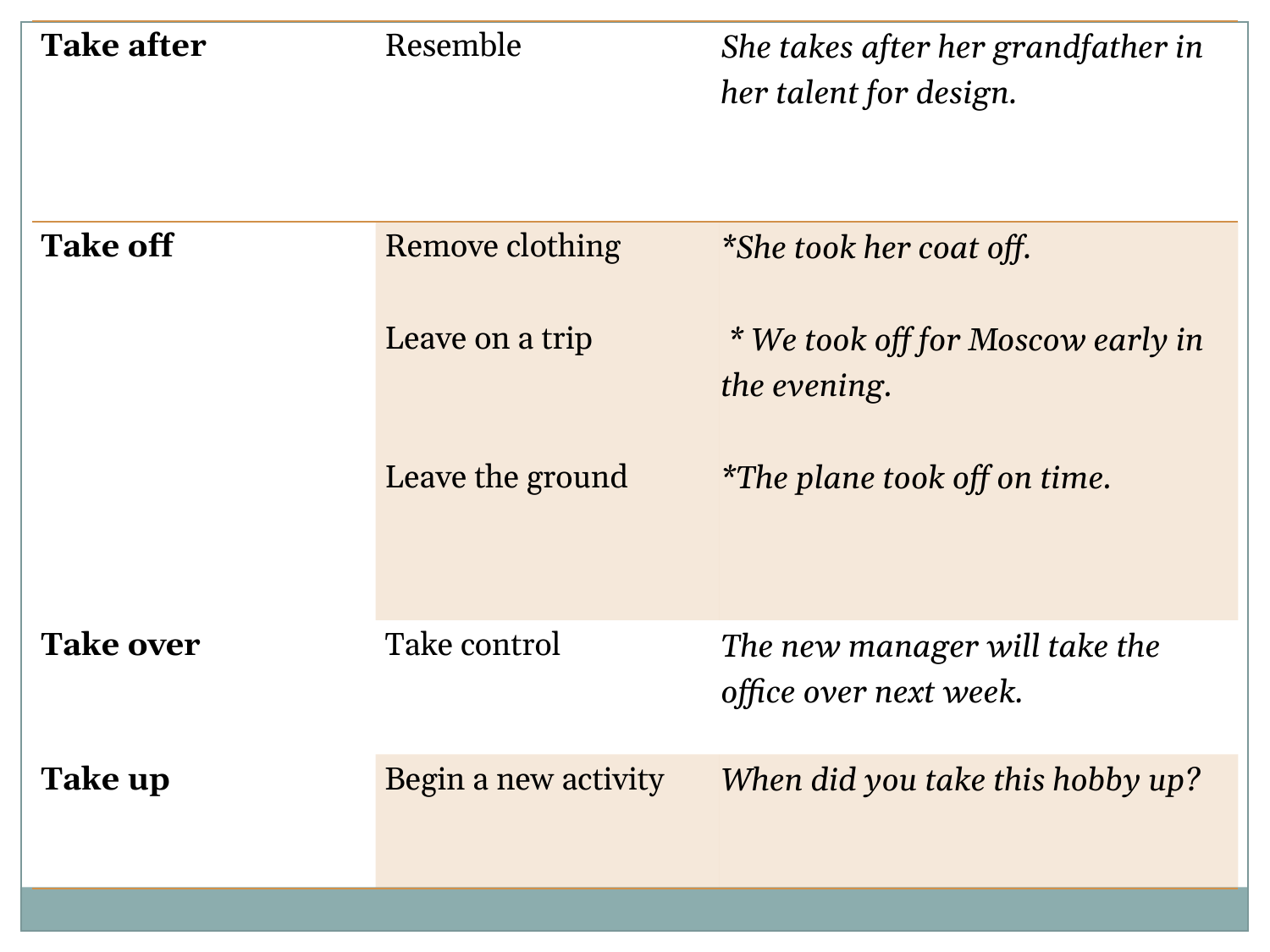

| Take after | Resemble | She takes after her grandfather in her talent for design. |
| --- | --- | --- |
| Take off | Remove clothing   Leave on a trip   Leave the ground | \*She took her coat off.    \* We took off for Moscow early in the evening. \*The plane took off on time. |
| Take over | Take control | The new manager will take the office over next week. |
| Take up | Begin a new activity | When did you take this hobby up? |